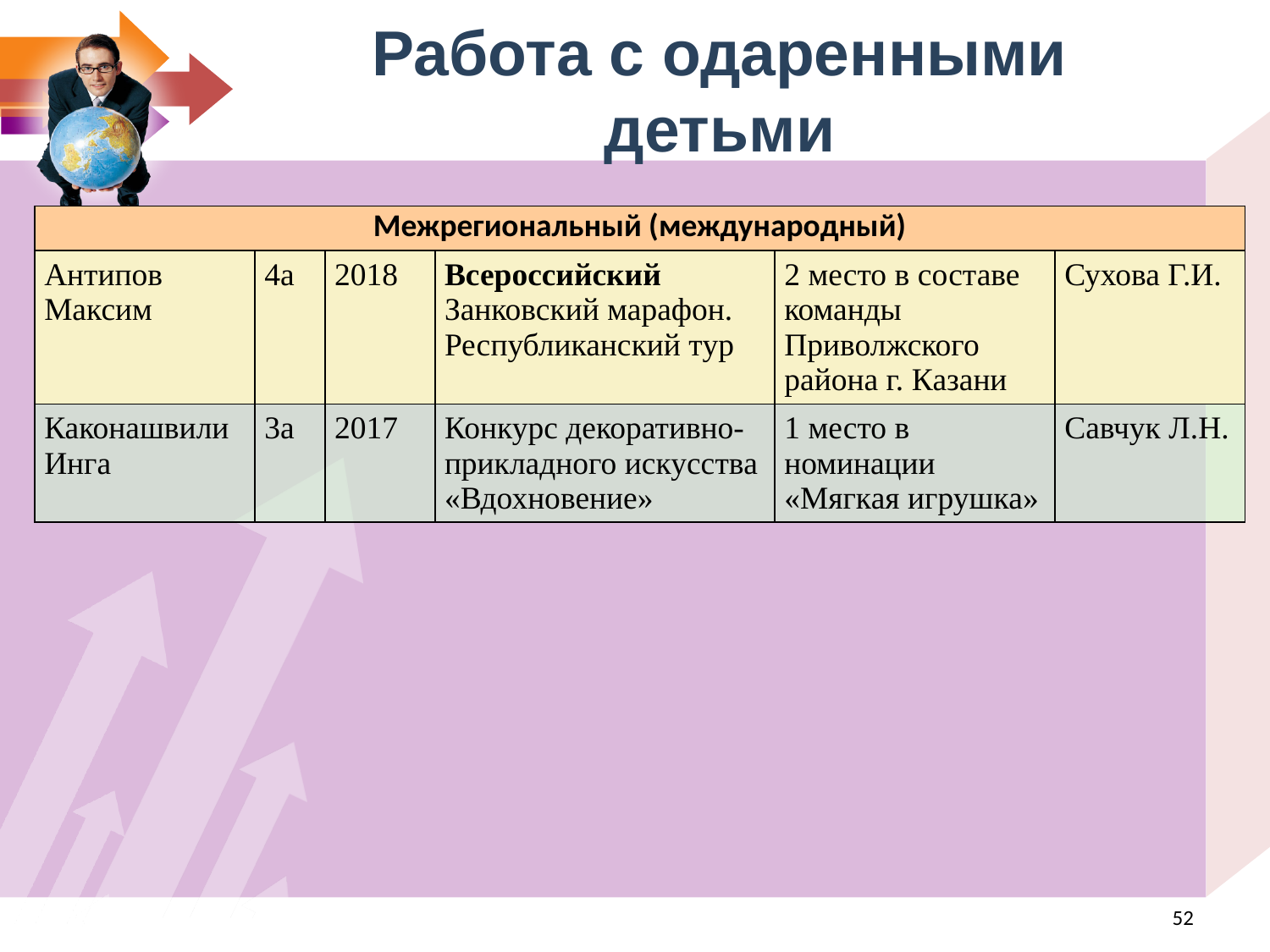

Работа с одаренными детьми
| Межрегиональный (международный) |  |  |  |  |  |
| --- | --- | --- | --- | --- | --- |
| Антипов Максим | 4а | 2018 | Всероссийский Занковский марафон. Республиканский тур | 2 место в составе команды Приволжского района г. Казани | Сухова Г.И. |
| Каконашвили Инга | 3а | 2017 | Конкурс декоративно-прикладного искусства «Вдохновение» | 1 место в номинации «Мягкая игрушка» | Савчук Л.Н. |
52